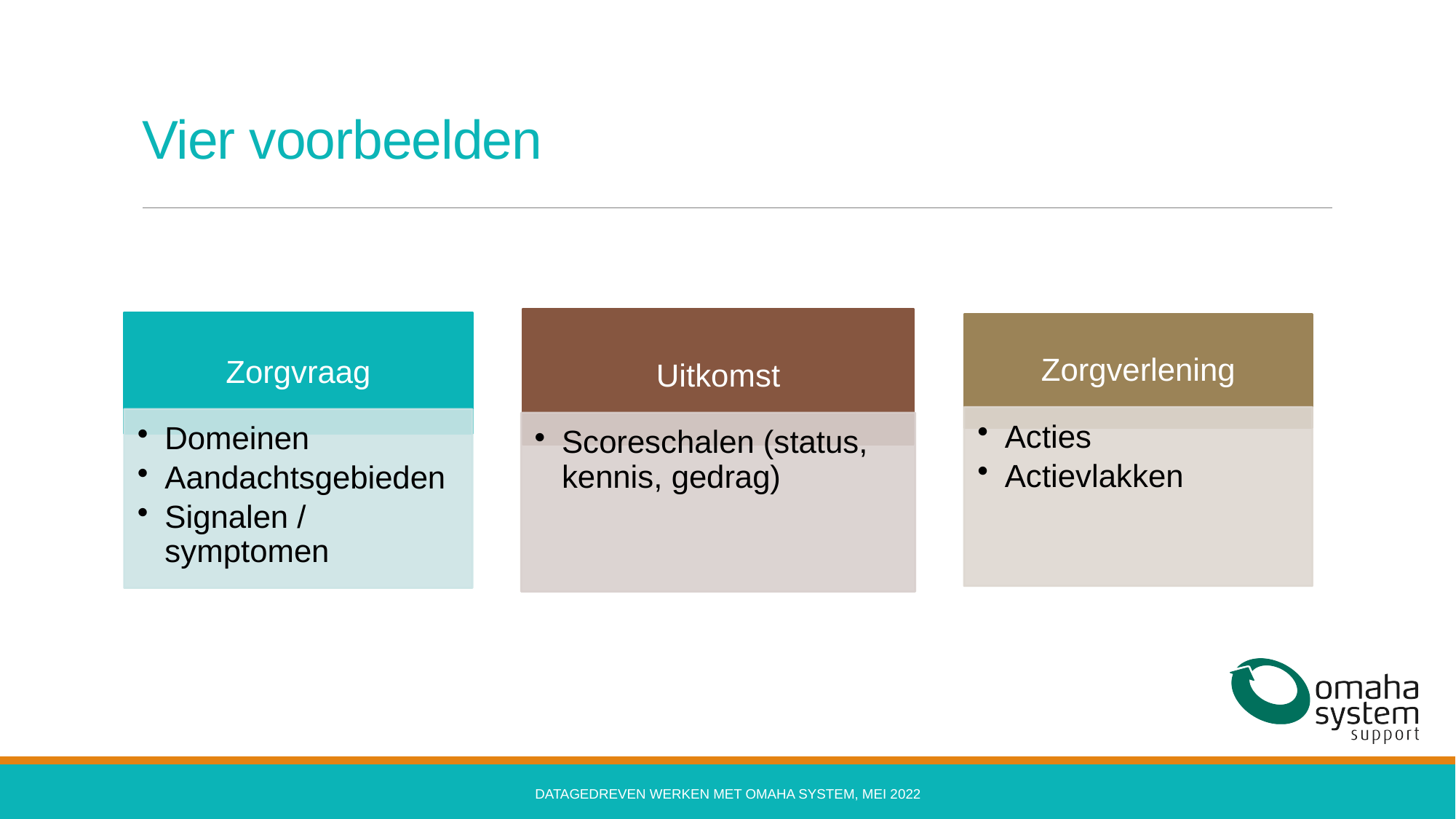

# Vier voorbeelden
Zorgvraag
Domeinen
Aandachtsgebieden
Signalen / symptomen
Uitkomst
Scoreschalen (status, kennis, gedrag)
Zorgverlening
Acties
Actievlakken
Datagedreven werken met Omaha System, mei 2022